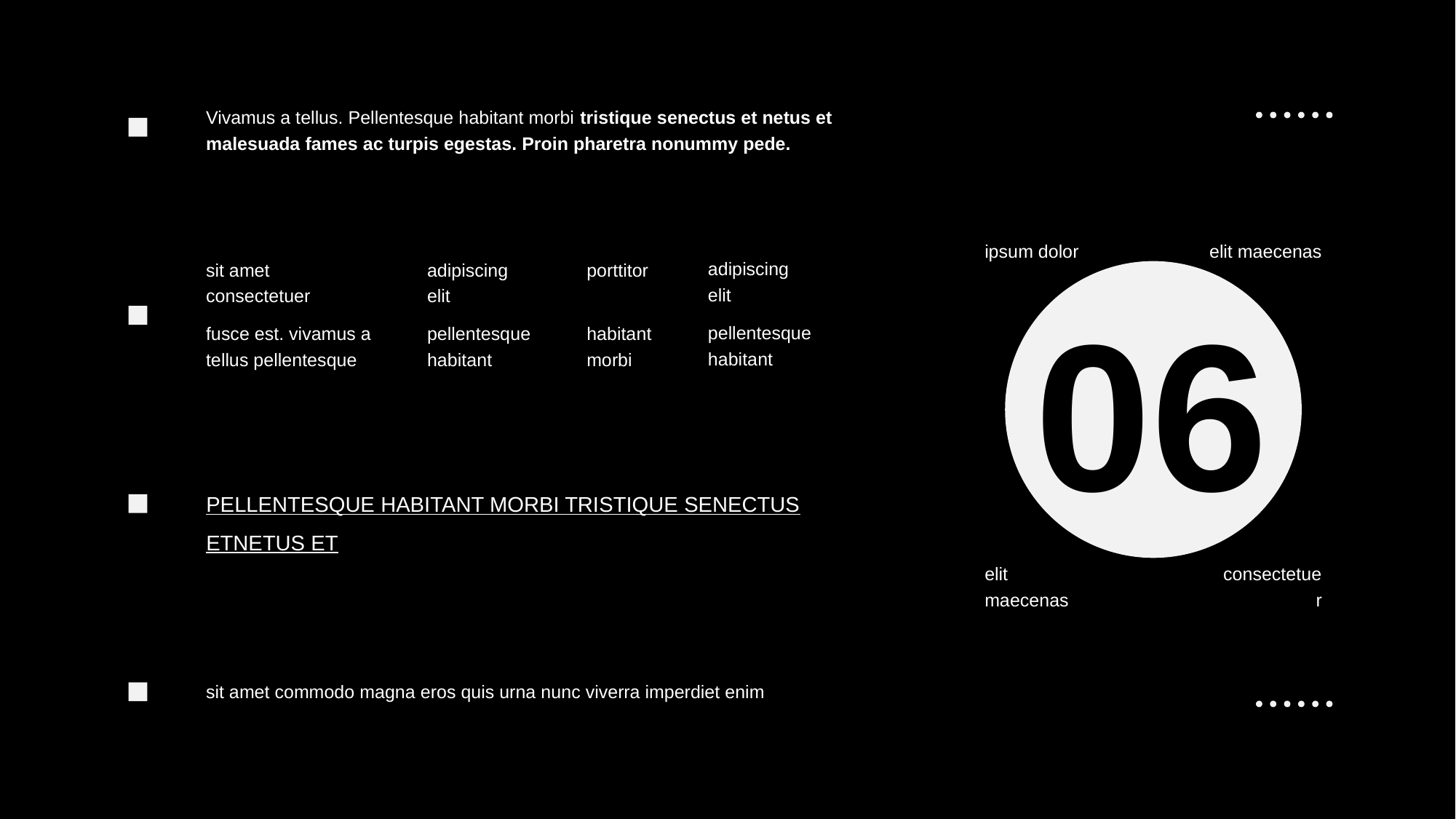

Vivamus a tellus. Pellentesque habitant morbi tristique senectus et netus et malesuada fames ac turpis egestas. Proin pharetra nonummy pede.

ipsum dolor
elit maecenas

adipiscing elit

sit amet consectetuer

adipiscing elit

porttitor

06

pellentesque habitant
fusce est. vivamus a tellus pellentesque
pellentesque habitant
habitant morbi
PELLENTESQUE HABITANT MORBI TRISTIQUE SENECTUS ETNETUS ET

elit maecenas
consectetuer
sit amet commodo magna eros quis urna nunc viverra imperdiet enim